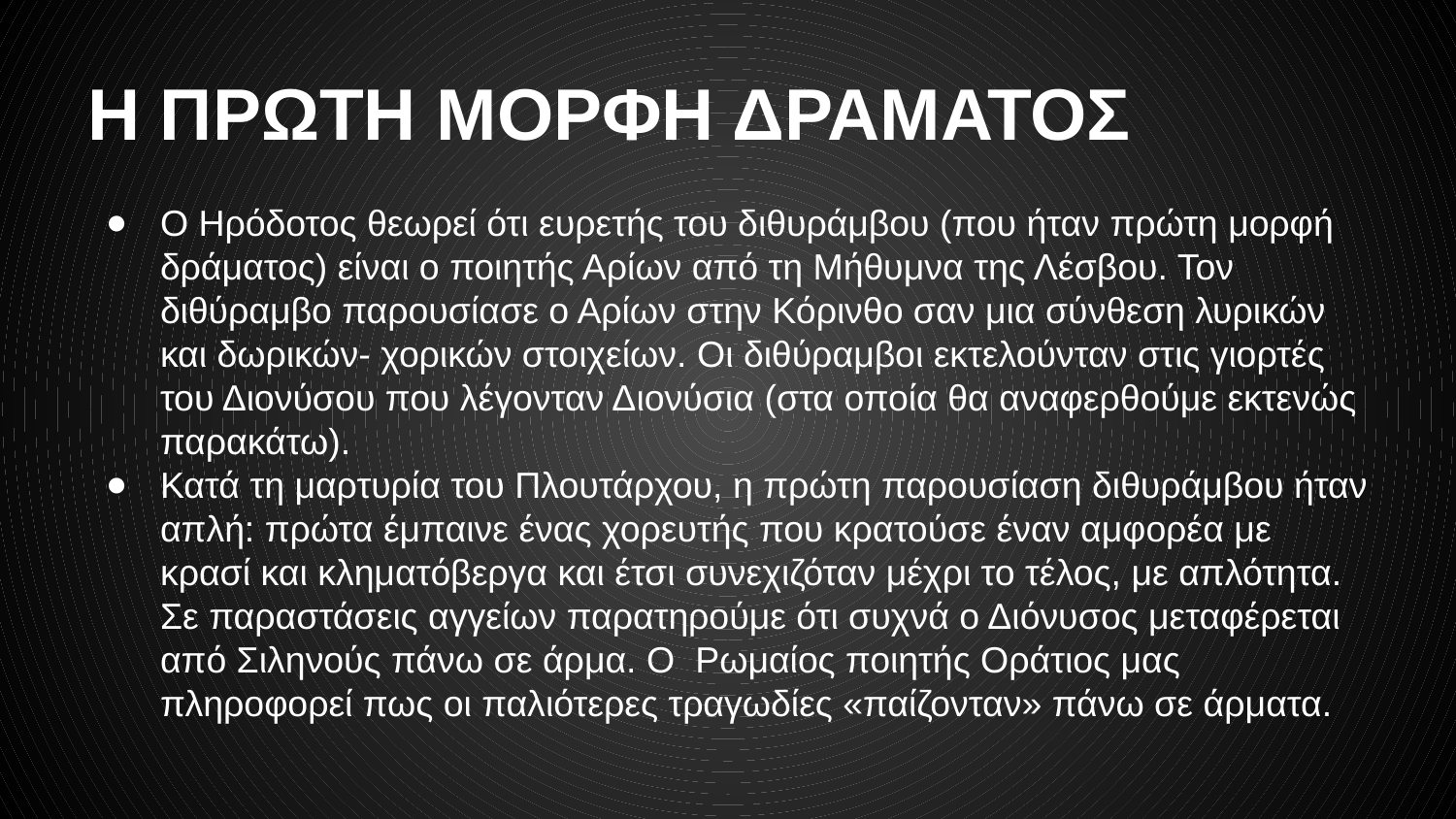

# Η ΠΡΩΤΗ ΜΟΡΦΗ ΔΡΑΜΑΤΟΣ
Ο Ηρόδοτος θεωρεί ότι ευρετής του διθυράμβου (που ήταν πρώτη μορφή δράματος) είναι ο ποιητής Αρίων από τη Μήθυμνα της Λέσβου. Τον διθύραμβο παρουσίασε ο Αρίων στην Κόρινθο σαν μια σύνθεση λυρικών και δωρικών- χορικών στοιχείων. Οι διθύραμβοι εκτελούνταν στις γιορτές του Διονύσου που λέγονταν Διονύσια (στα οποία θα αναφερθούμε εκτενώς παρακάτω).
Κατά τη μαρτυρία του Πλουτάρχου, η πρώτη παρουσίαση διθυράμβου ήταν απλή: πρώτα έμπαινε ένας χορευτής που κρατούσε έναν αμφορέα με κρασί και κληματόβεργα και έτσι συνεχιζόταν μέχρι το τέλος, με απλότητα. Σε παραστάσεις αγγείων παρατηρούμε ότι συχνά ο Διόνυσος μεταφέρεται από Σιληνούς πάνω σε άρμα. Ο  Ρωμαίος ποιητής Οράτιος μας πληροφορεί πως οι παλιότερες τραγωδίες «παίζονταν» πάνω σε άρματα.